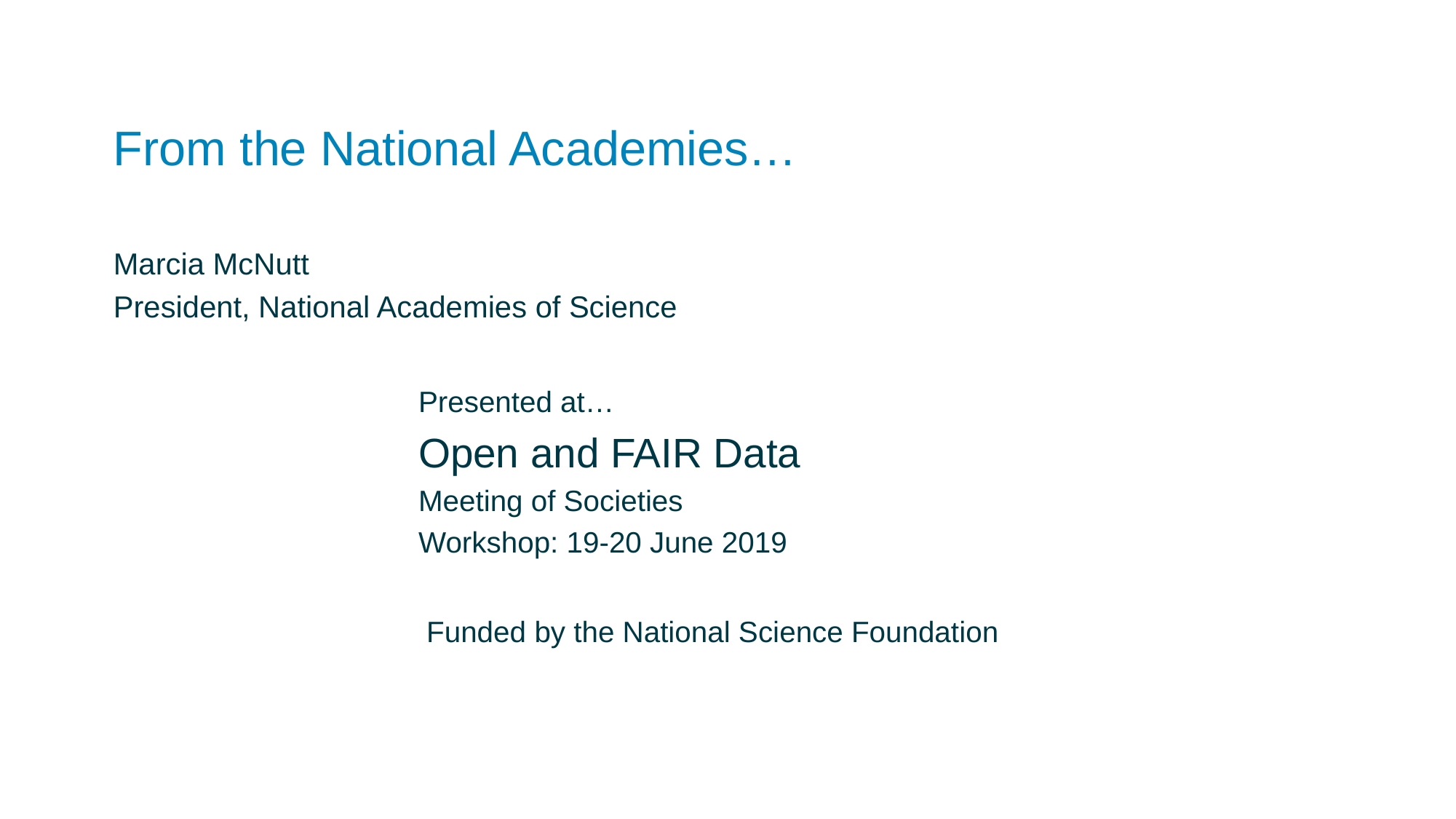

From the National Academies…
Marcia McNutt
President, National Academies of Science

Presented at…
Open and FAIR Data
Meeting of Societies
Workshop: 19-20 June 2019

 Funded by the National Science Foundation